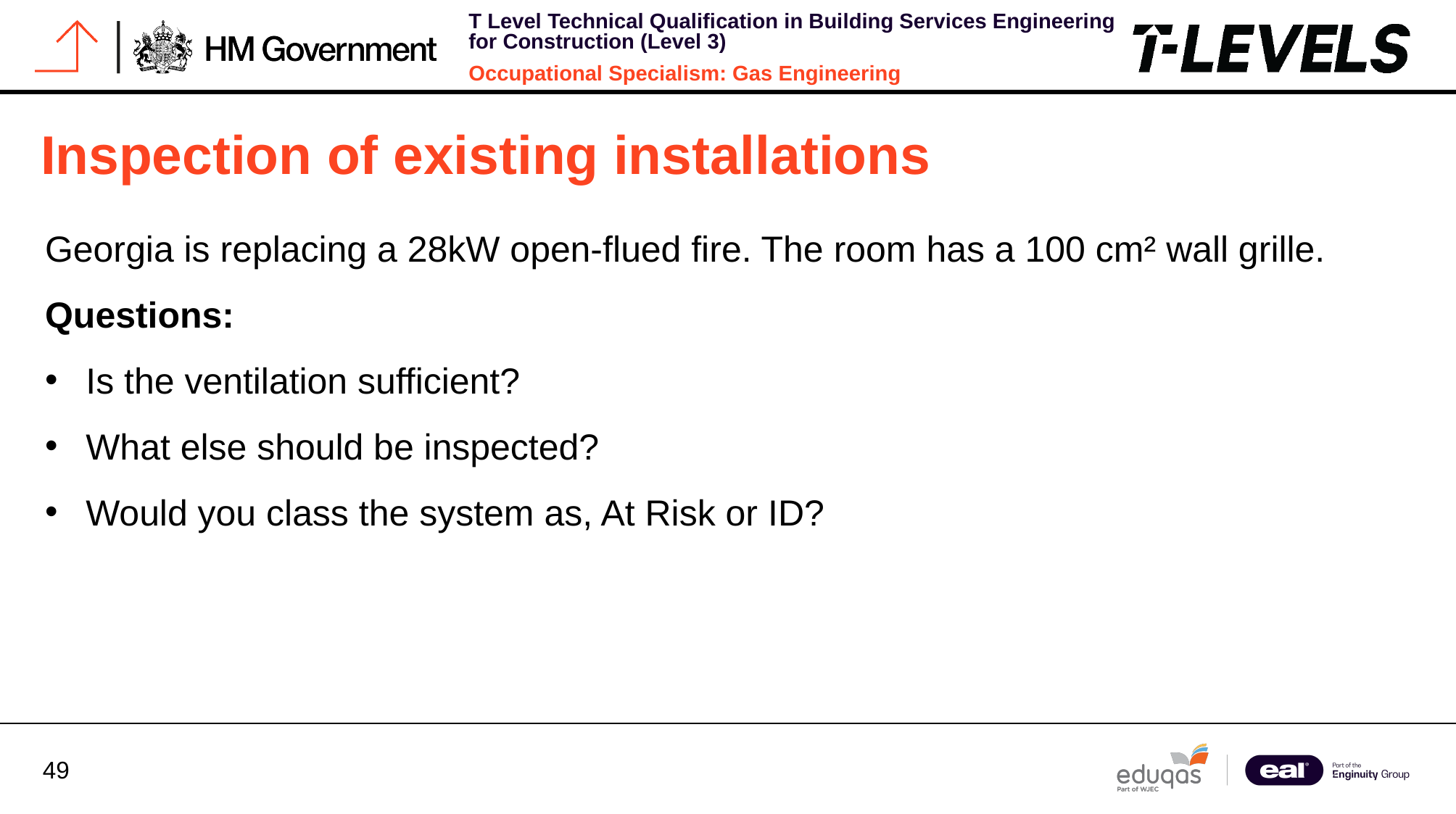

# Inspection of existing installations
Georgia is replacing a 28kW open-flued fire. The room has a 100 cm² wall grille.
Questions:
Is the ventilation sufficient?
What else should be inspected?
Would you class the system as, At Risk or ID?